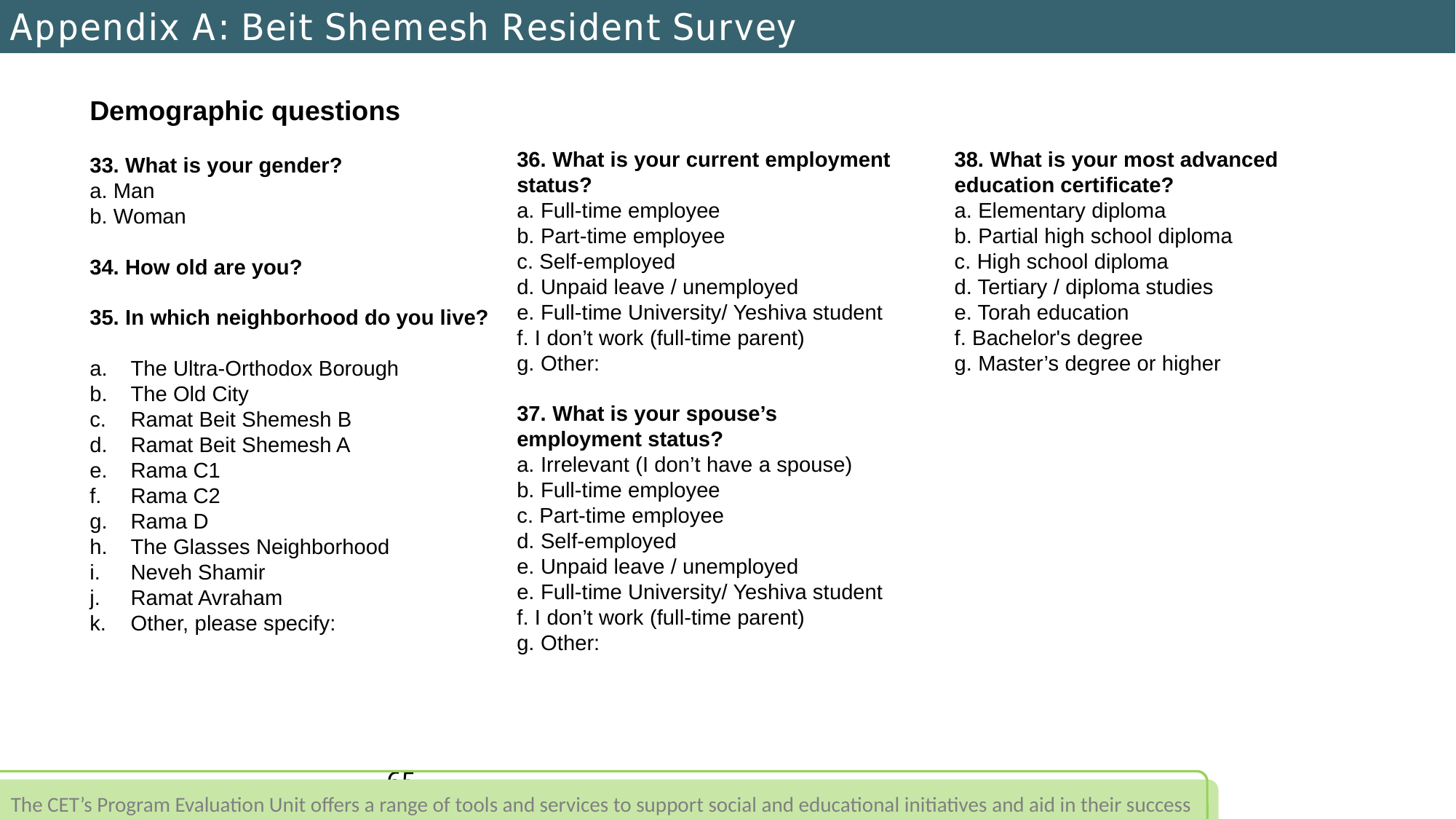

Appendix A: Beit Shemesh Resident Survey
Demographic questions

33. What is your gender?
a. Man
b. Woman

34. How old are you?

35. In which neighborhood do you live?

The Ultra-Orthodox Borough
The Old City
Ramat Beit Shemesh B
Ramat Beit Shemesh A
Rama C1
Rama C2
Rama D
The Glasses Neighborhood
Neveh Shamir
Ramat Avraham
Other, please specify:
36. What is your current employment status?
a. Full-time employee
b. Part-time employee
c. Self-employed
d. Unpaid leave / unemployed
e. Full-time University/ Yeshiva student
f. I don’t work (full-time parent)
g. Other:

37. What is your spouse’s employment status?
a. Irrelevant (I don’t have a spouse)
b. Full-time employee
c. Part-time employee
d. Self-employed
e. Unpaid leave / unemployed
e. Full-time University/ Yeshiva student
f. I don’t work (full-time parent)
g. Other:
38. What is your most advanced education certificate?
a. Elementary diploma
b. Partial high school diploma
c. High school diploma
d. Tertiary / diploma studies
e. Torah education
f. Bachelor's degree
g. Master’s degree or higher